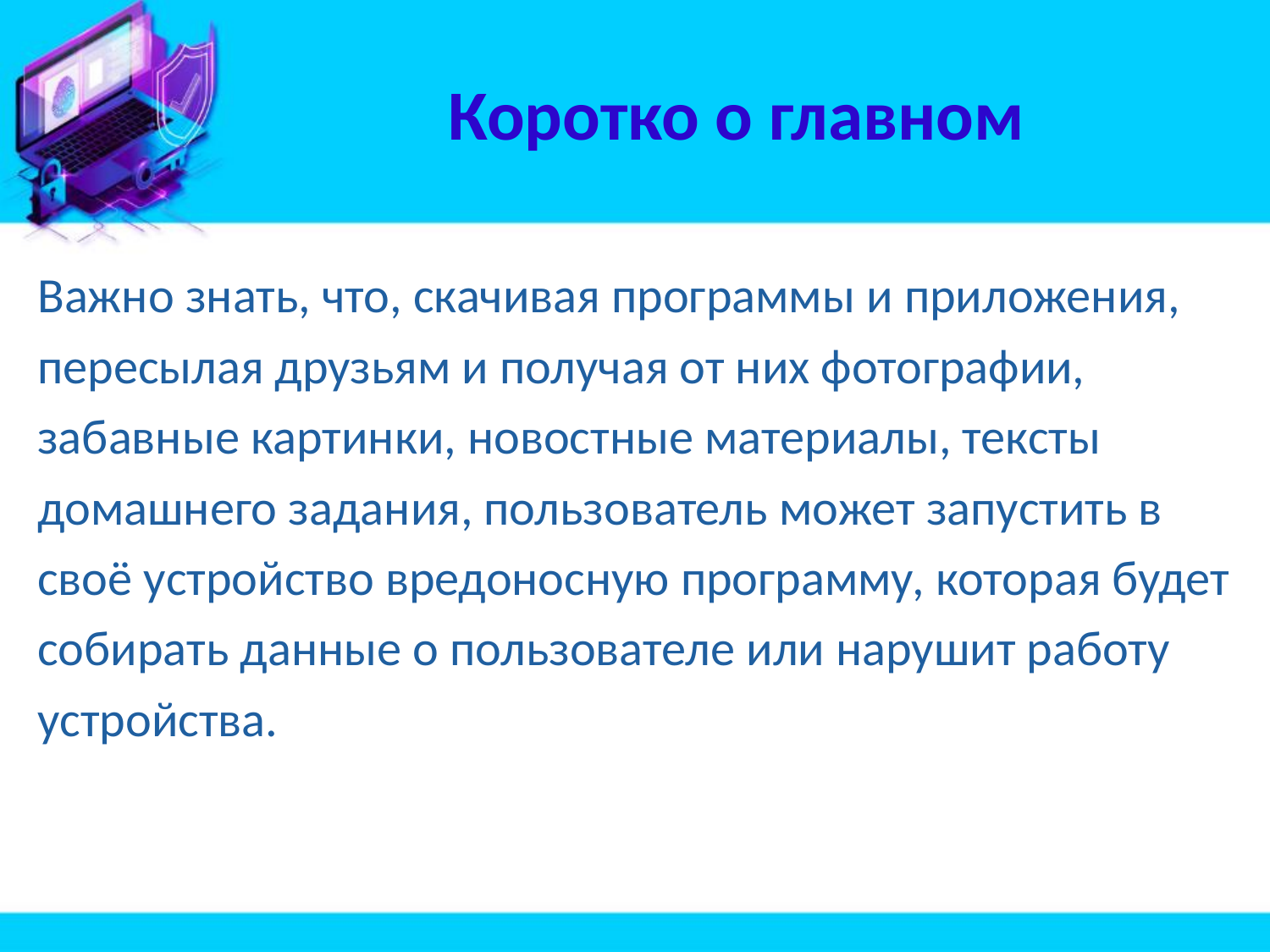

# Коротко о главном
Важно знать, что, скачивая программы и приложения, пересылая друзьям и получая от них фотографии, забавные картинки, новостные материалы, тексты домашнего задания, пользователь может запустить в своё устройство вредоносную программу, которая будет собирать данные о пользователе или нарушит работу устройства.